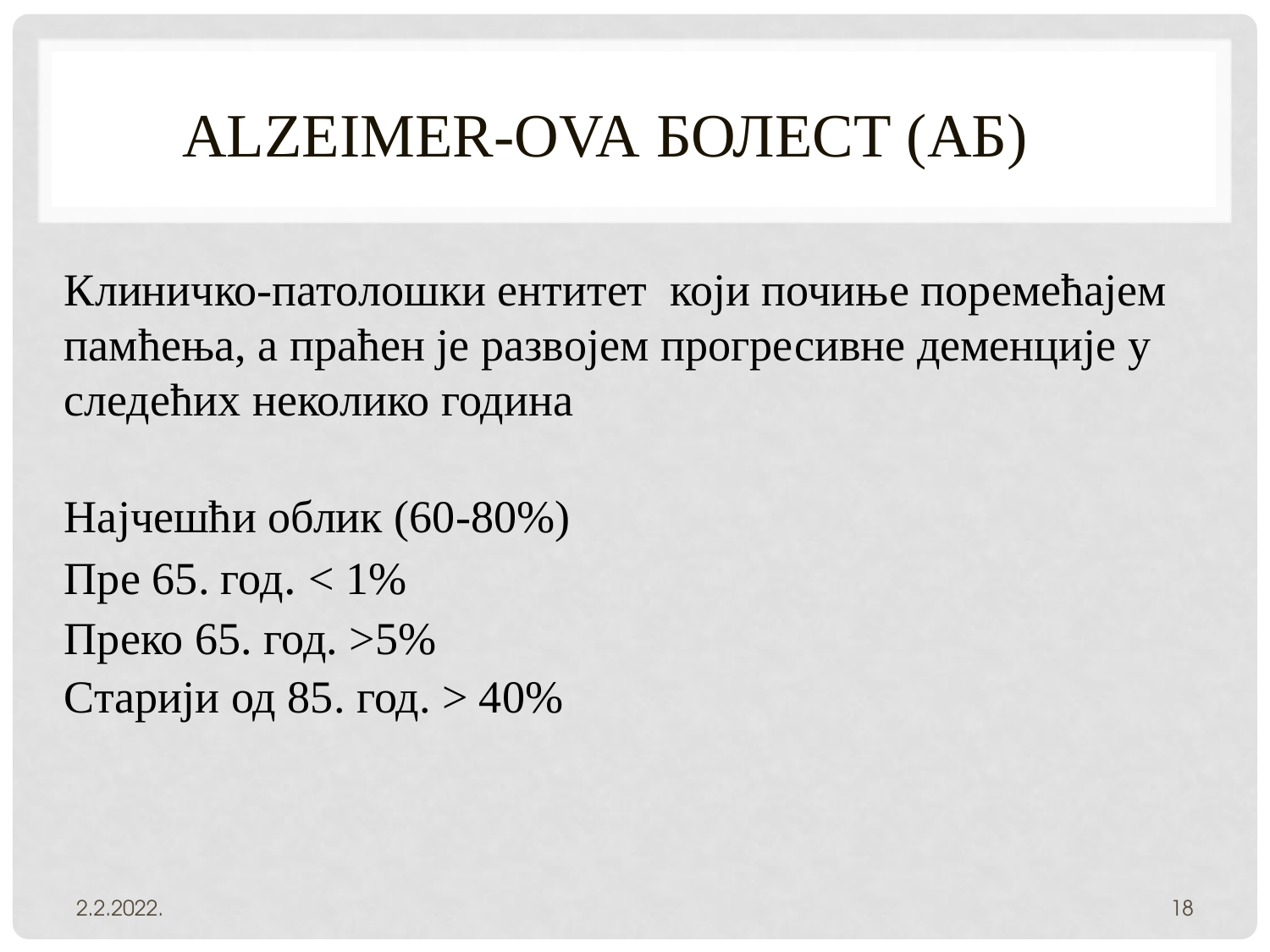

# Alzeimer-ova болест (АБ)
Клиничко-патолошки ентитет  који почиње поремећајем памћења, a праћен је развојем прогресивне деменције у следећих неколико година

Најчешћи облик (60-80%)
Пре 65. год. < 1%
Преко 65. год. >5%
Старији од 85. год. > 40%
2.2.2022.
18